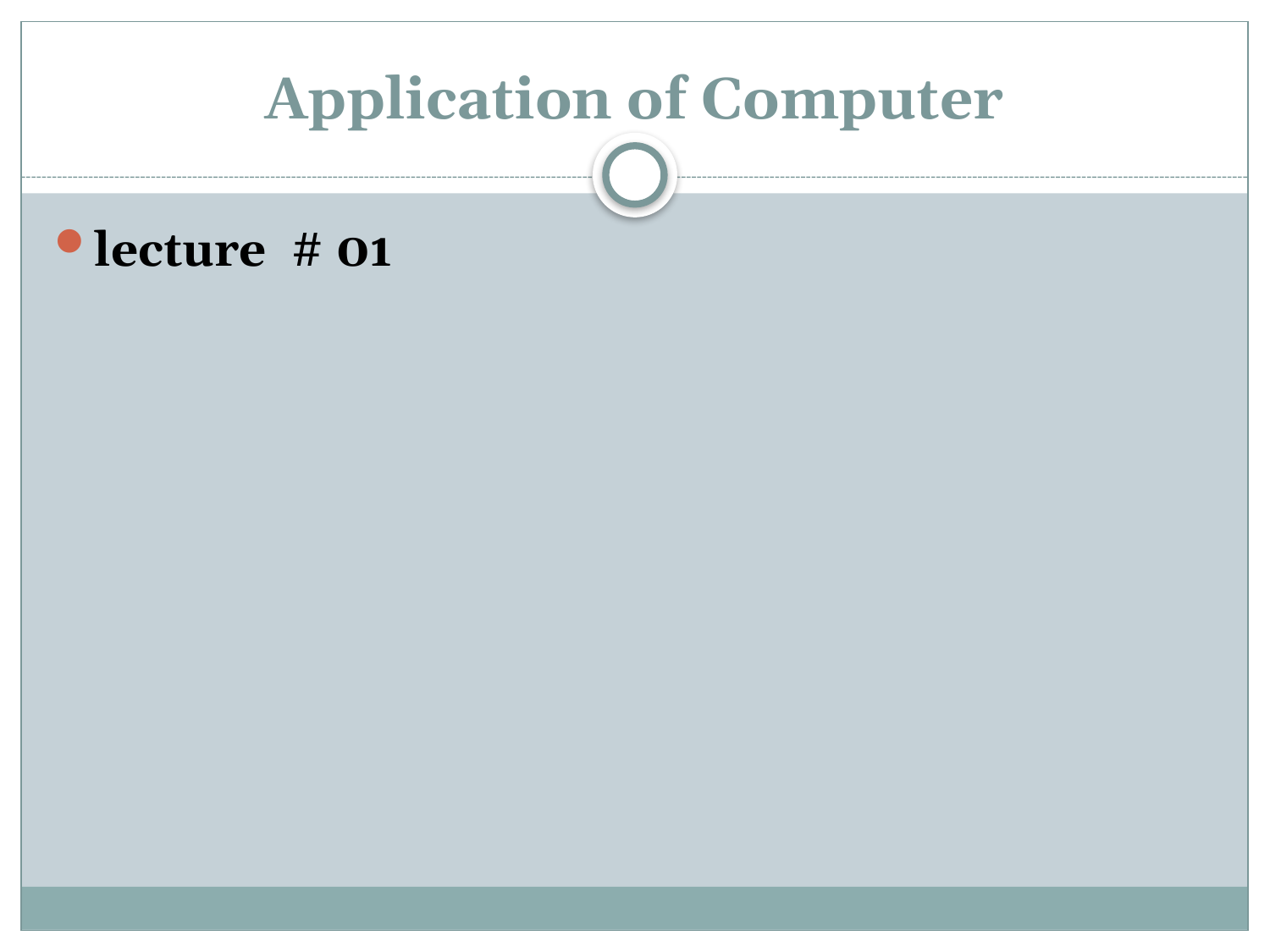

# Application of Computer
lecture  # 01